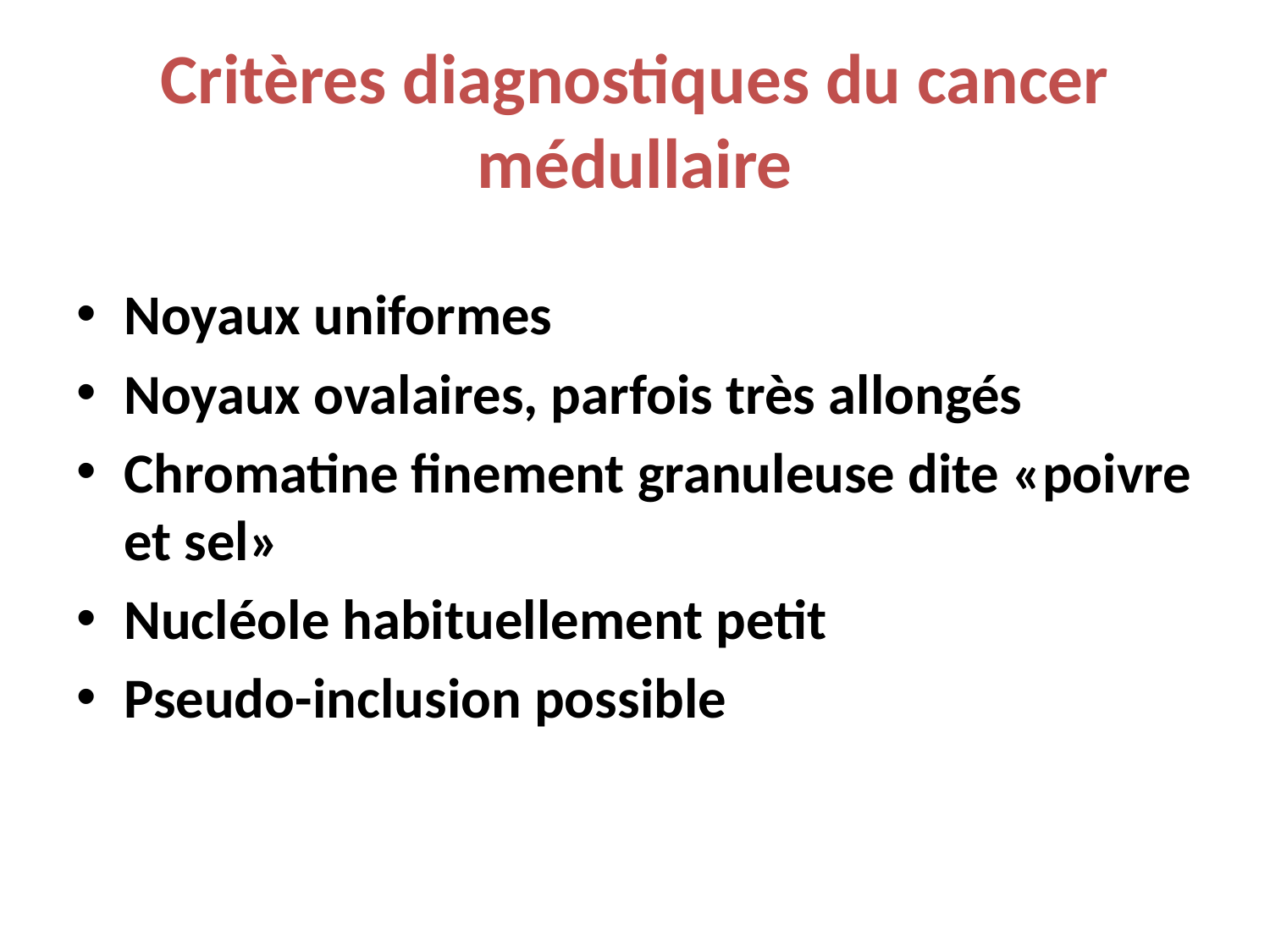

# Critères diagnostiques du cancer médullaire
Noyaux uniformes
Noyaux ovalaires, parfois très allongés
Chromatine finement granuleuse dite «poivre et sel»
Nucléole habituellement petit
Pseudo-inclusion possible